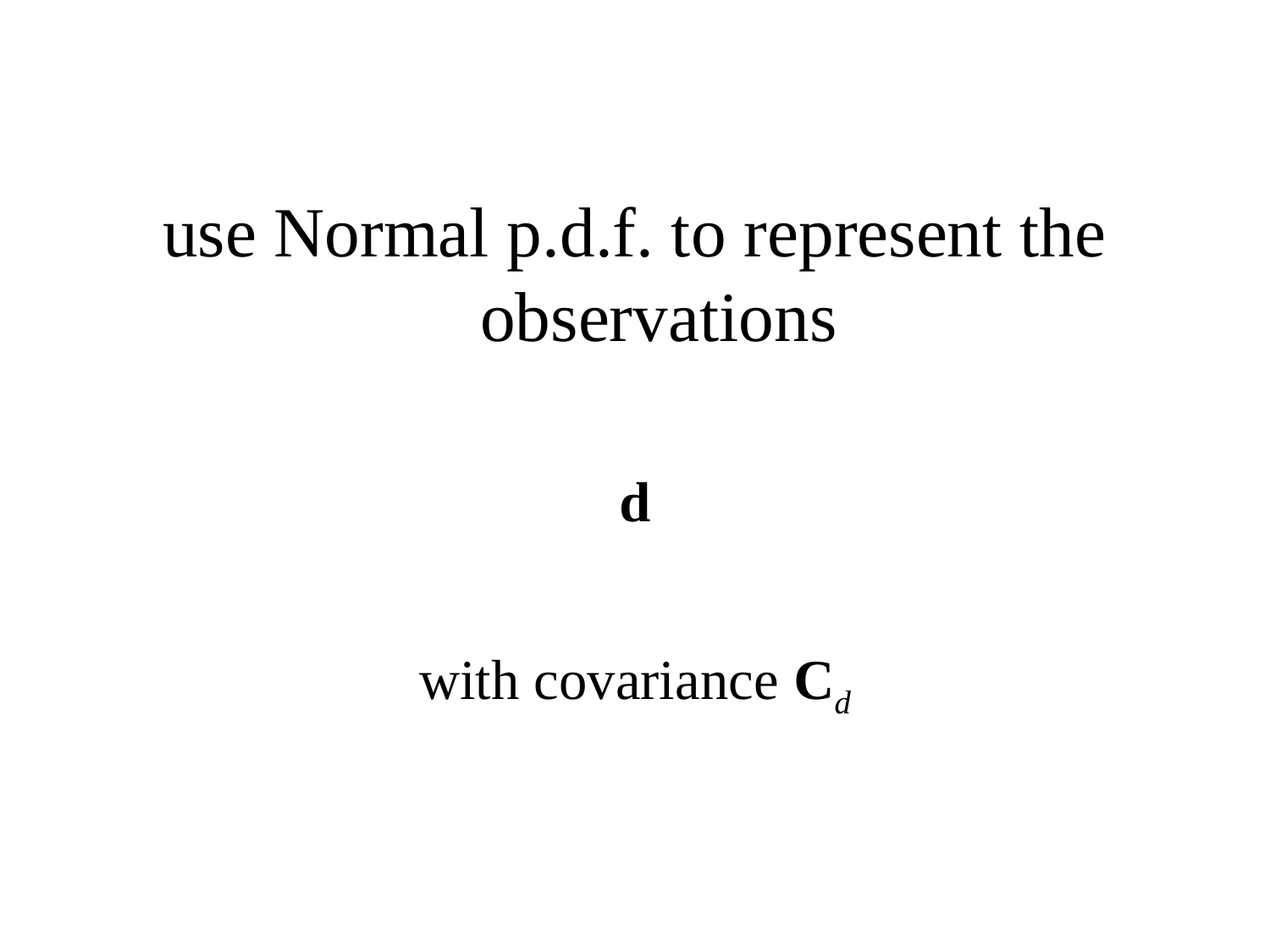

use Normal p.d.f. to represent the observations

d

with covariance Cd